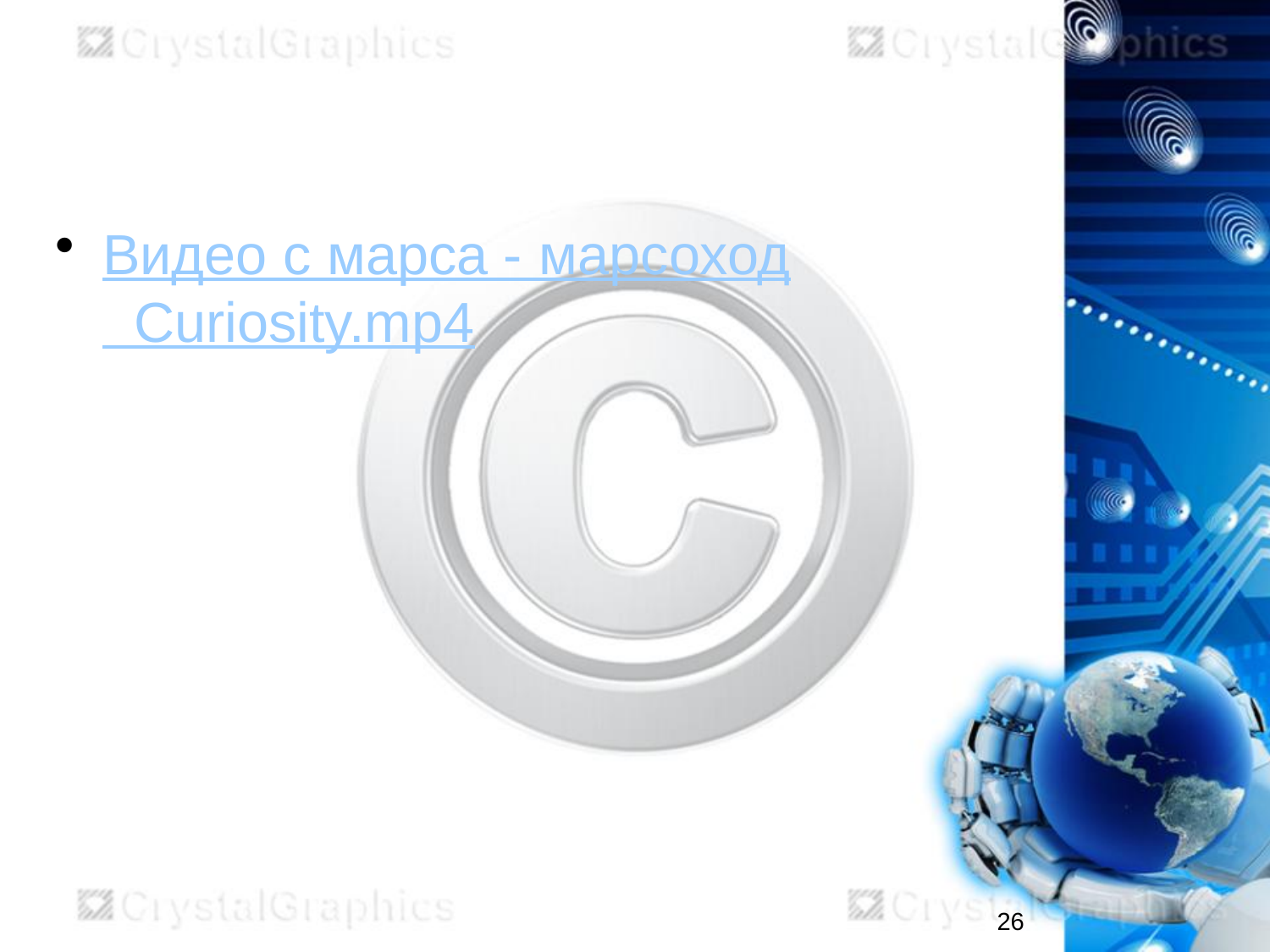

#
Видео с марса - марсоход  Curiosity.mp4
26